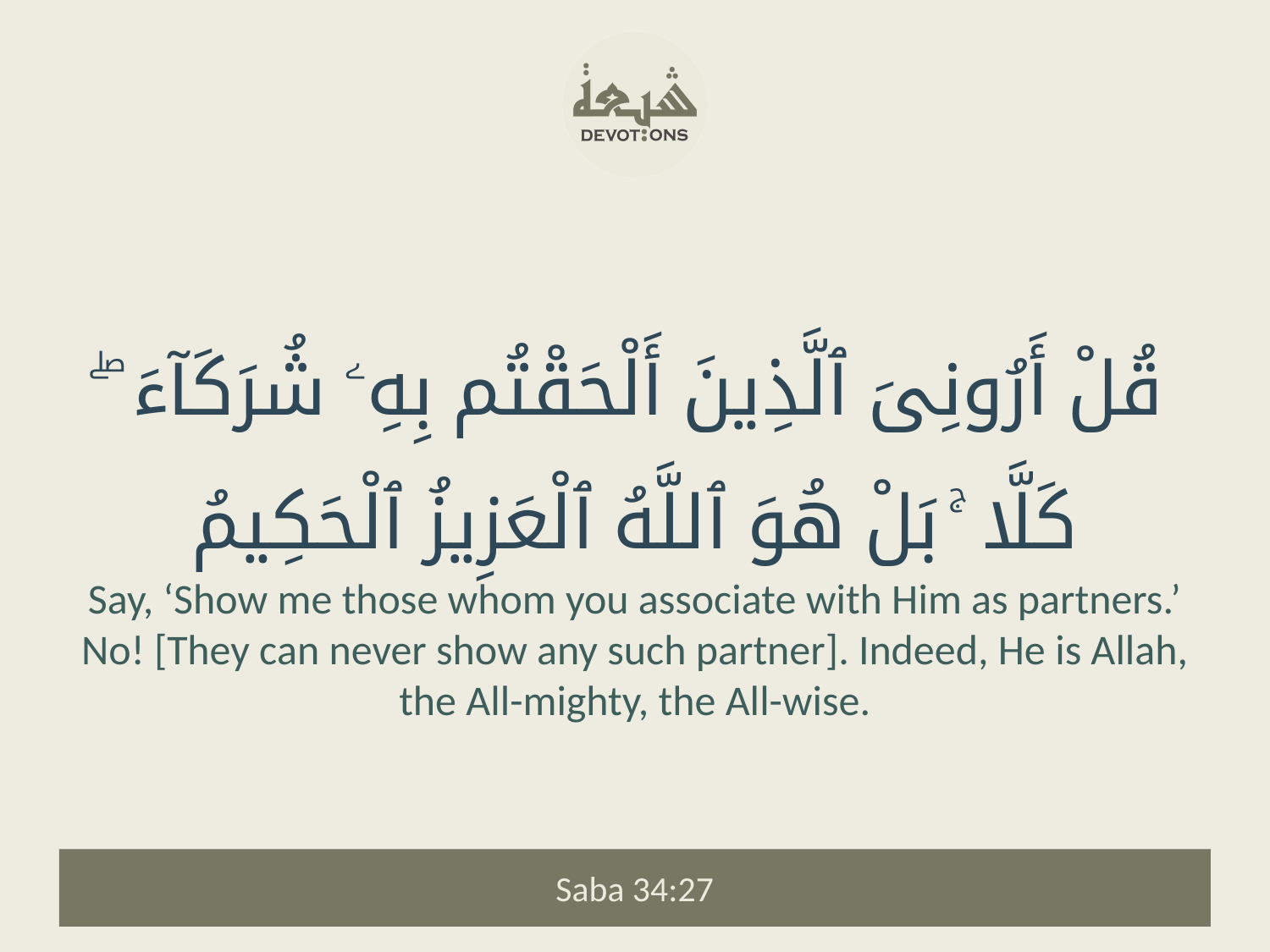

قُلْ أَرُونِىَ ٱلَّذِينَ أَلْحَقْتُم بِهِۦ شُرَكَآءَ ۖ كَلَّا ۚ بَلْ هُوَ ٱللَّهُ ٱلْعَزِيزُ ٱلْحَكِيمُ
Say, ‘Show me those whom you associate with Him as partners.’ No! [They can never show any such partner]. Indeed, He is Allah, the All-mighty, the All-wise.
Saba 34:27